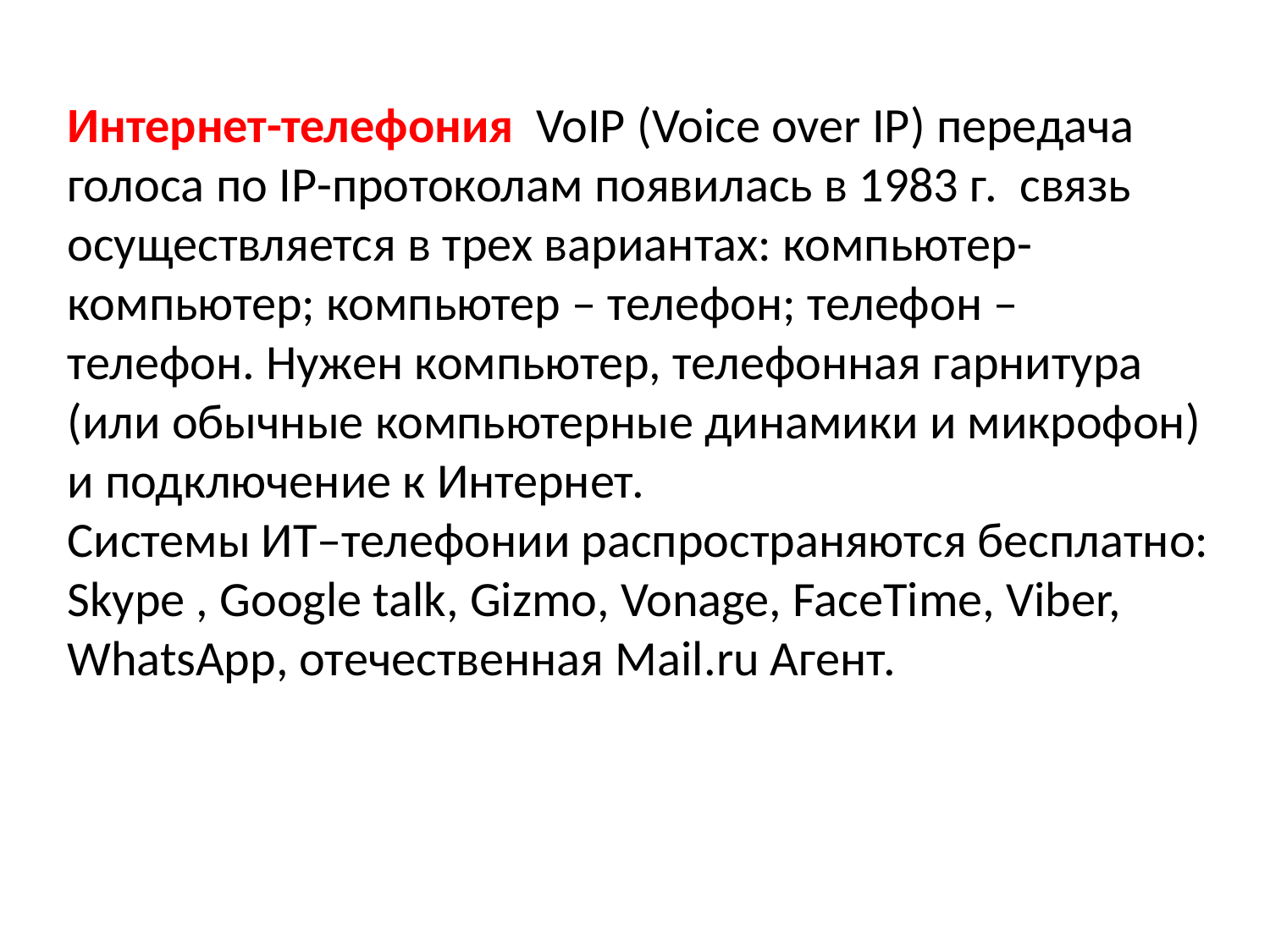

Интернет-телефония  VoIP (Voice over IP) передача голоса по IP-протоколам появилась в 1983 г.  связь осуществляется в трех вариантах: компьютер- компьютер; компьютер – телефон; телефон – телефон. Нужен компьютер, телефонная гарнитура (или обычные компьютерные динамики и микрофон) и подключение к Интернет.
Системы ИТ–телефонии распространяются бесплатно: Skype , Google talk, Gizmo, Vonage, FaceTime, Viber, WhatsApp, отечественная Mail.ru Агент.